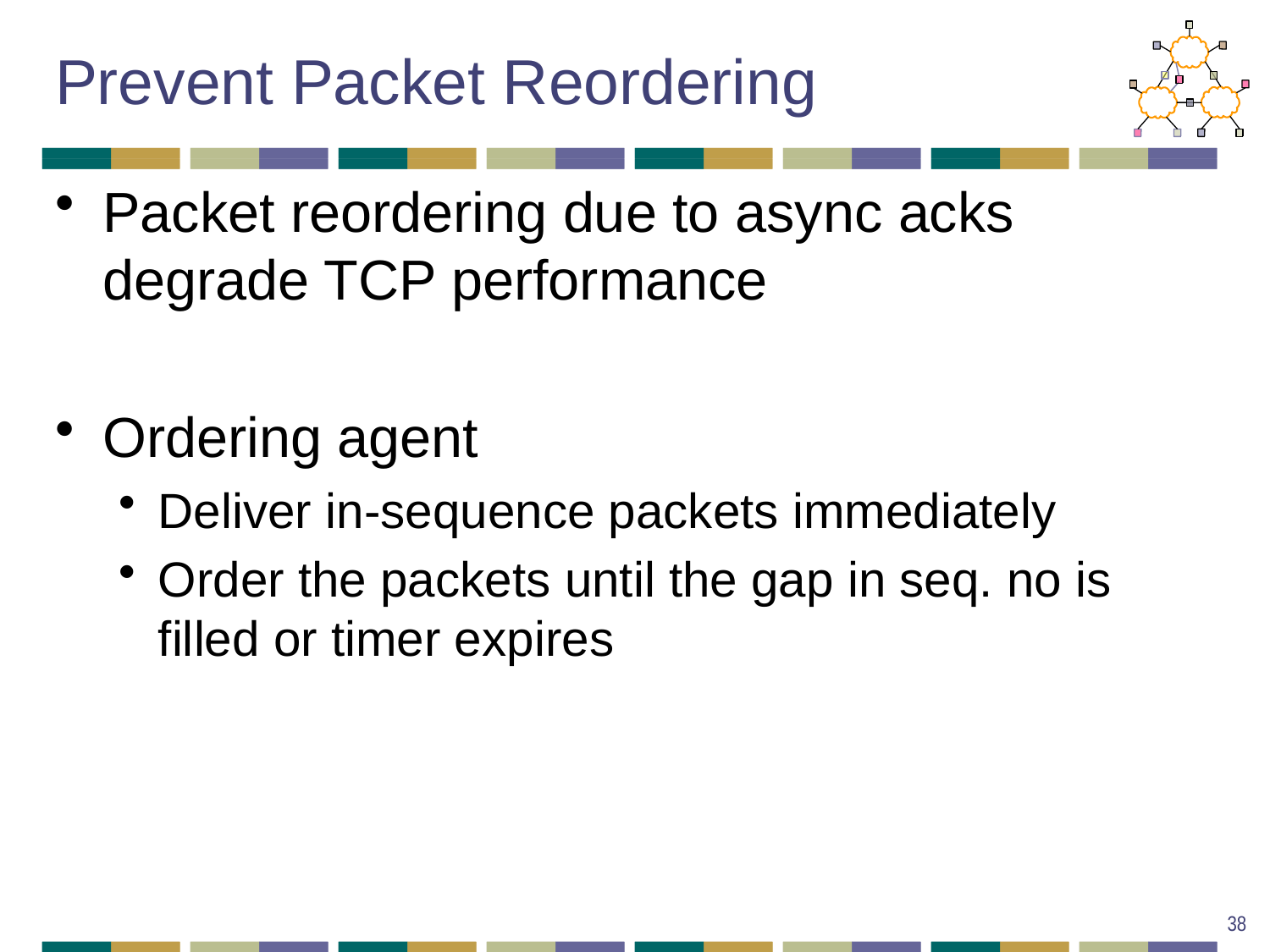

# Prevent Packet Reordering
Packet reordering due to async acks degrade TCP performance

Ordering agent
Deliver in-sequence packets immediately
Order the packets until the gap in seq. no is filled or timer expires
38